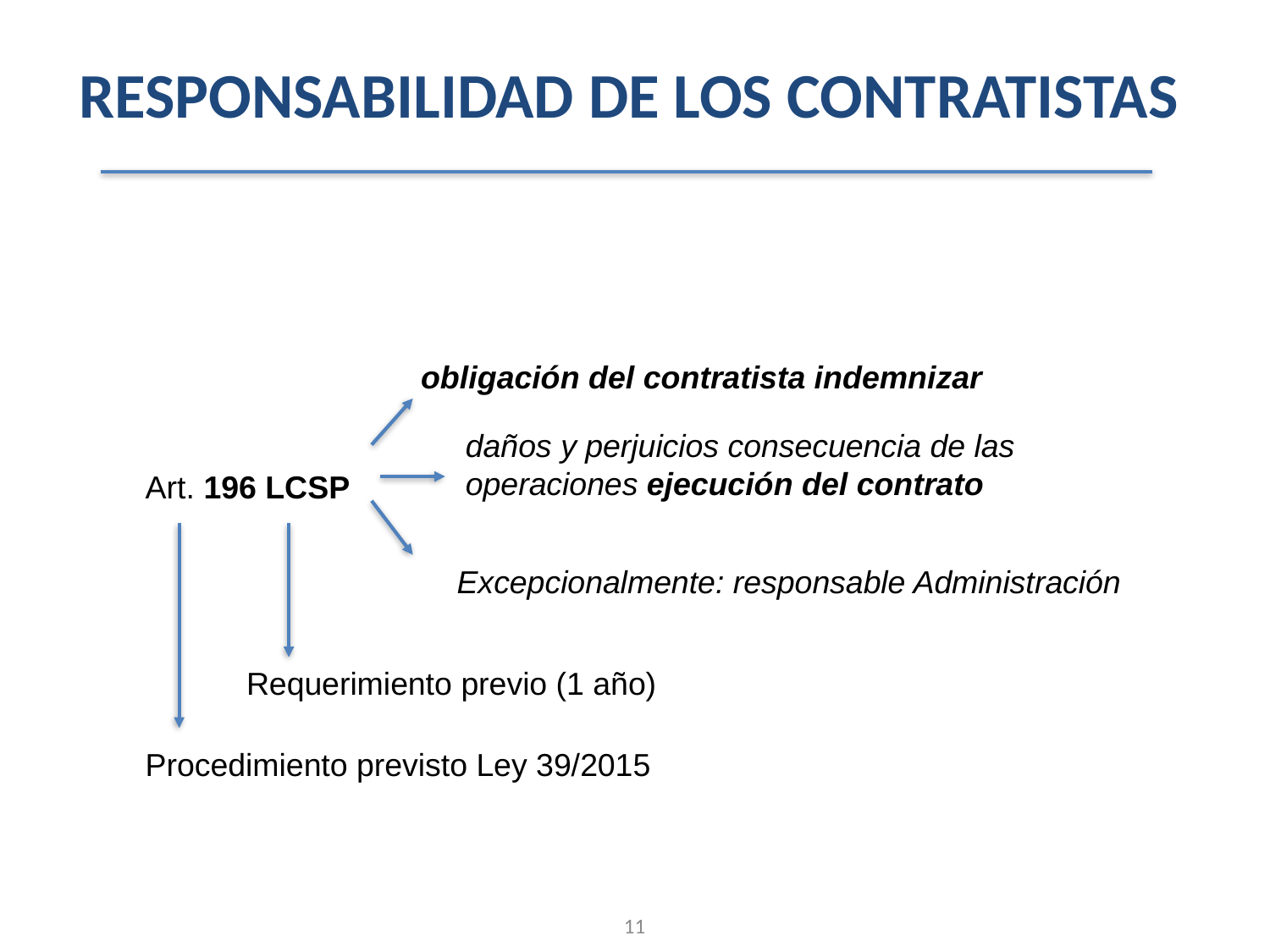

RESPONSABILIDAD DE LOS CONTRATISTAS

Art. 196 LCSP

obligación del contratista indemnizar
daños y perjuicios consecuencia de las operaciones ejecución del contrato
Excepcionalmente: responsable Administración
Requerimiento previo (1 año)
Procedimiento previsto Ley 39/2015
11